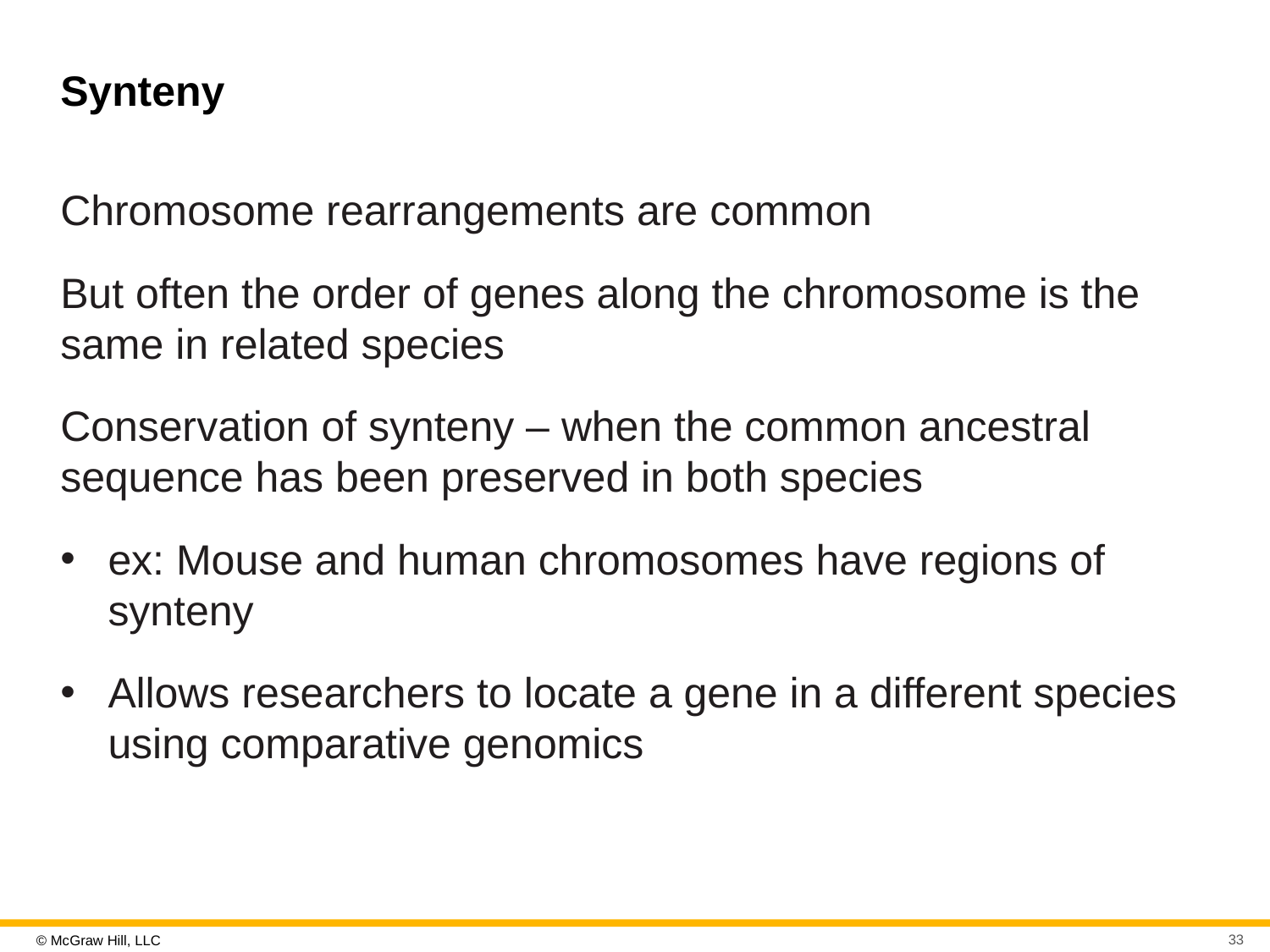

# Synteny
Chromosome rearrangements are common
But often the order of genes along the chromosome is the same in related species
Conservation of synteny – when the common ancestral sequence has been preserved in both species
ex: Mouse and human chromosomes have regions of synteny
Allows researchers to locate a gene in a different species using comparative genomics
33